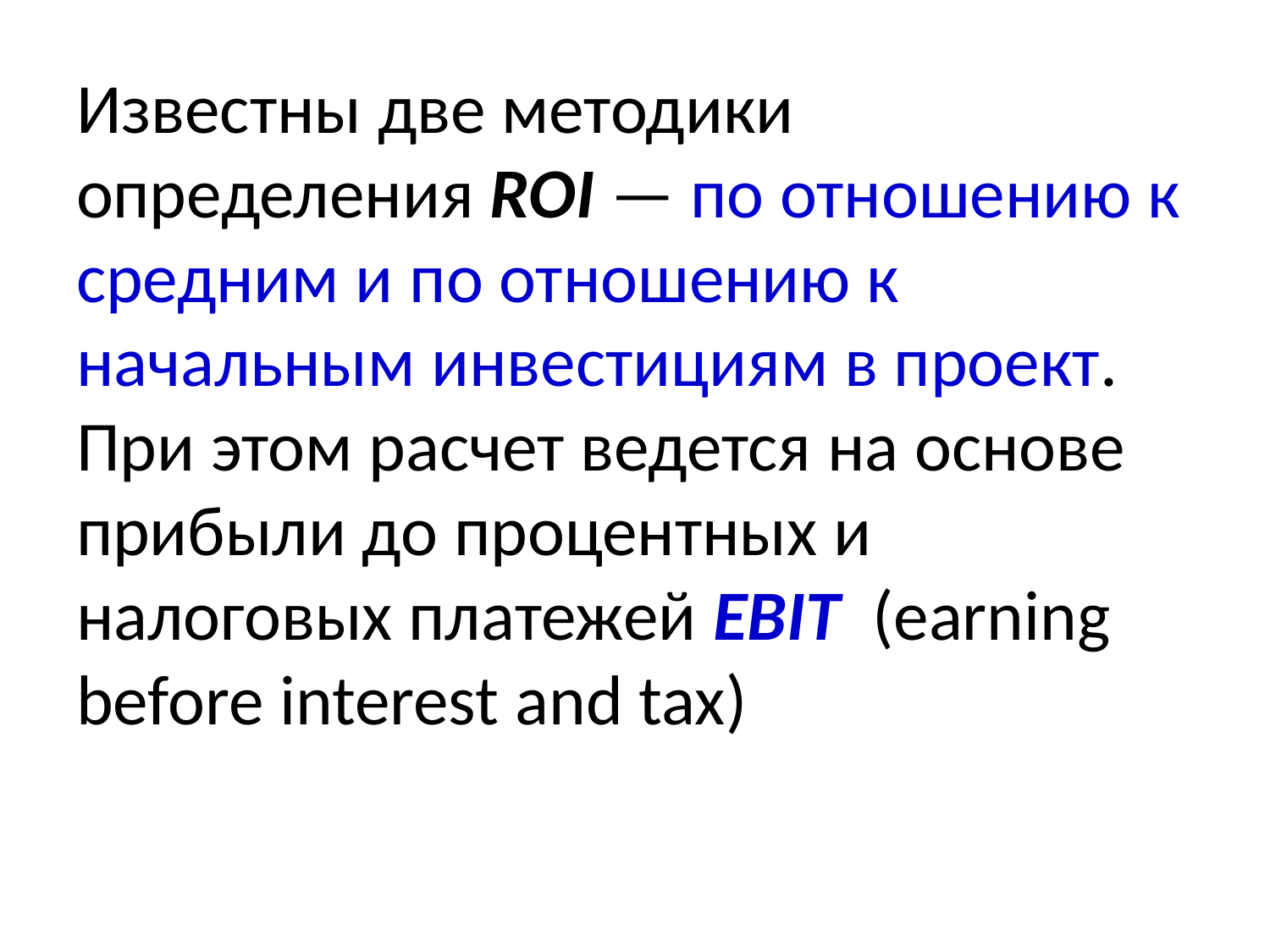

Известны две методики определения ROI — по отношению к средним и по отношению к начальным инвестициям в проект. При этом расчет ведется на основе прибыли до процентных и налоговых платежей EBIT  (earning before interest and tax)